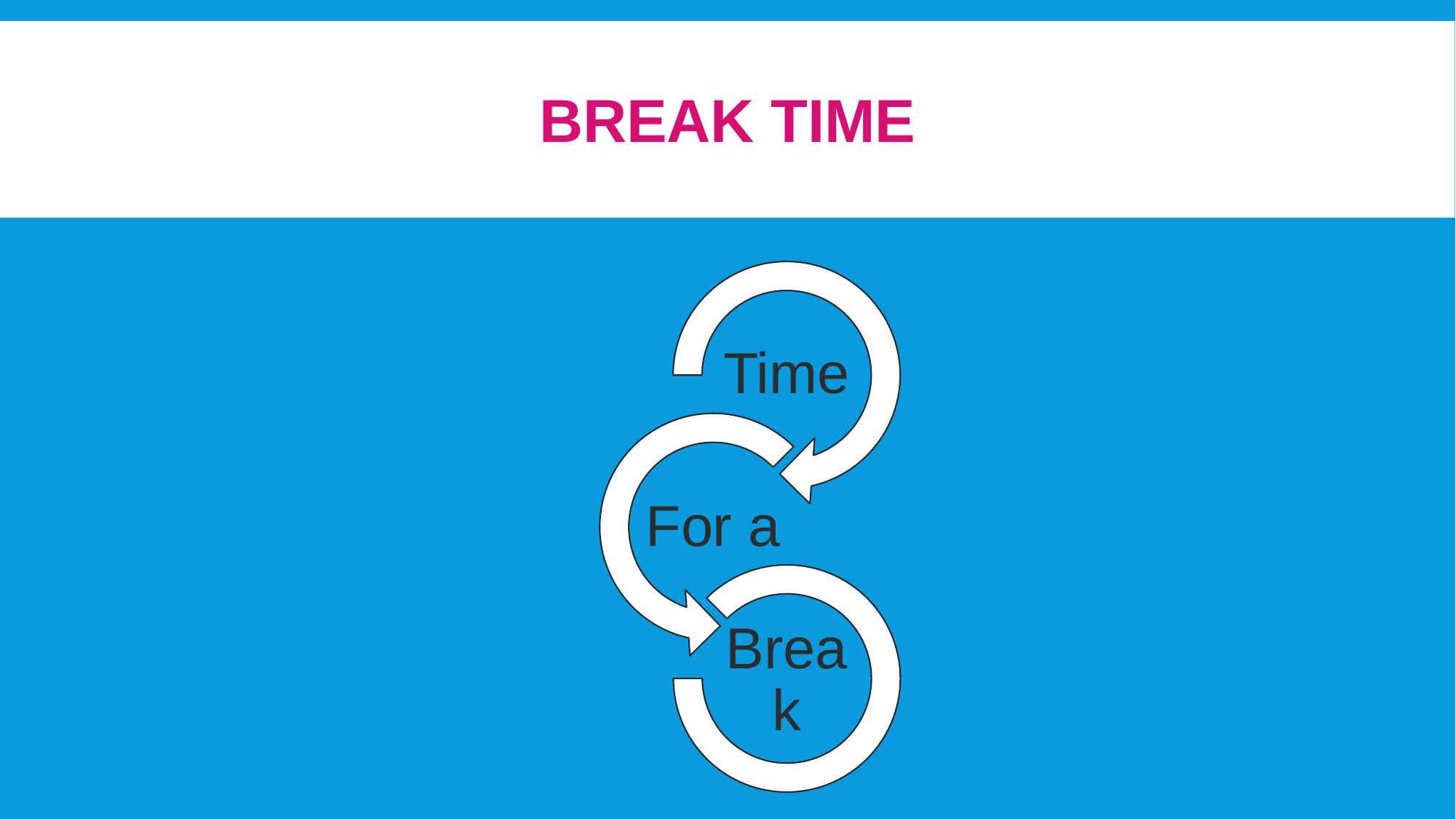

# Break Time
Time
For a
Break